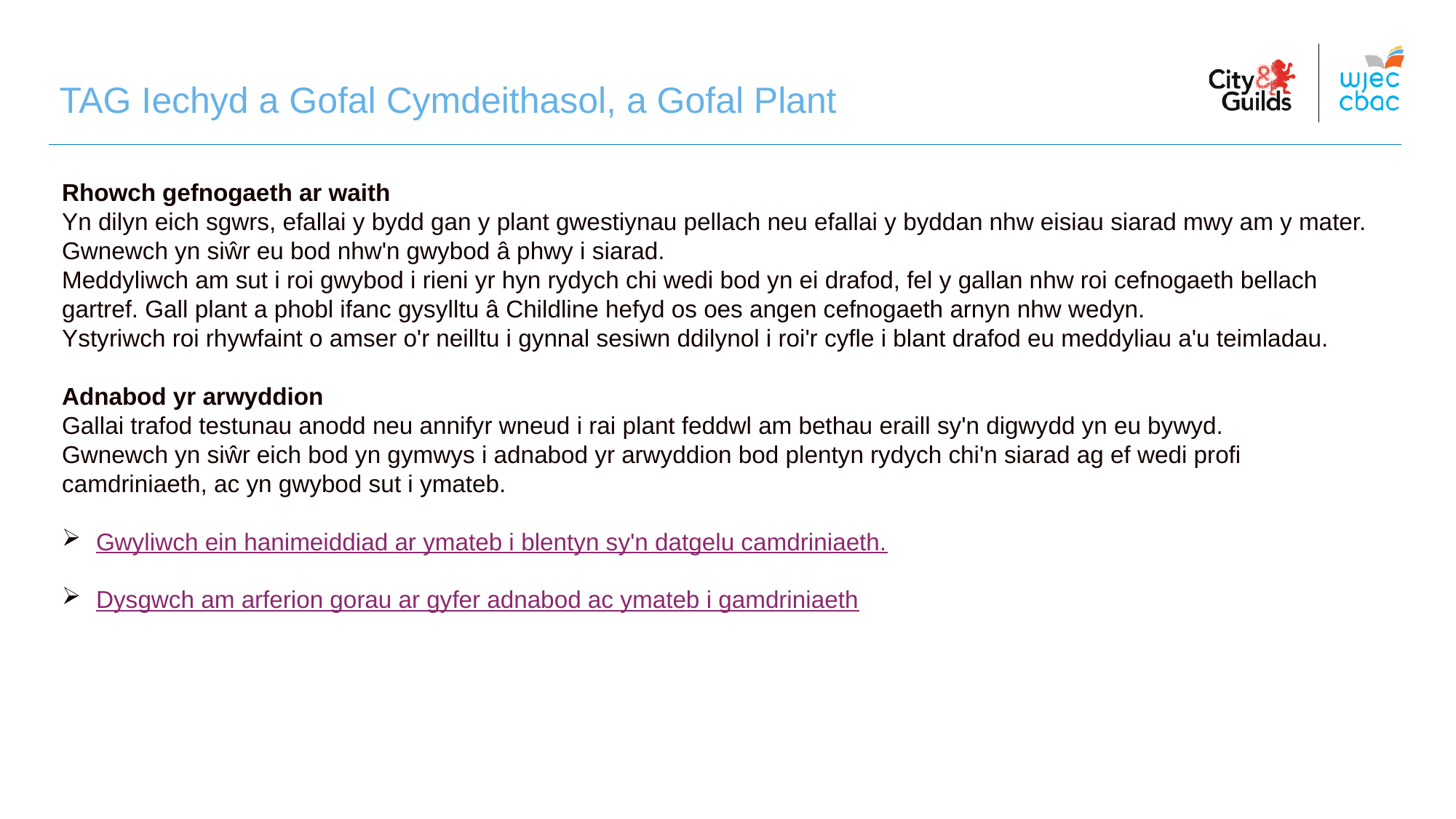

# TAG Iechyd a Gofal Cymdeithasol, a Gofal Plant
Rhowch gefnogaeth ar waith
Yn dilyn eich sgwrs, efallai y bydd gan y plant gwestiynau pellach neu efallai y byddan nhw eisiau siarad mwy am y mater. Gwnewch yn siŵr eu bod nhw'n gwybod â phwy i siarad.
Meddyliwch am sut i roi gwybod i rieni yr hyn rydych chi wedi bod yn ei drafod, fel y gallan nhw roi cefnogaeth bellach gartref. Gall plant a phobl ifanc gysylltu â Childline hefyd os oes angen cefnogaeth arnyn nhw wedyn.
Ystyriwch roi rhywfaint o amser o'r neilltu i gynnal sesiwn ddilynol i roi'r cyfle i blant drafod eu meddyliau a'u teimladau.

Adnabod yr arwyddion
Gallai trafod testunau anodd neu annifyr wneud i rai plant feddwl am bethau eraill sy'n digwydd yn eu bywyd.
Gwnewch yn siŵr eich bod yn gymwys i adnabod yr arwyddion bod plentyn rydych chi'n siarad ag ef wedi profi camdriniaeth, ac yn gwybod sut i ymateb.

Gwyliwch ein hanimeiddiad ar ymateb i blentyn sy'n datgelu camdriniaeth.

Dysgwch am arferion gorau ar gyfer adnabod ac ymateb i gamdriniaeth